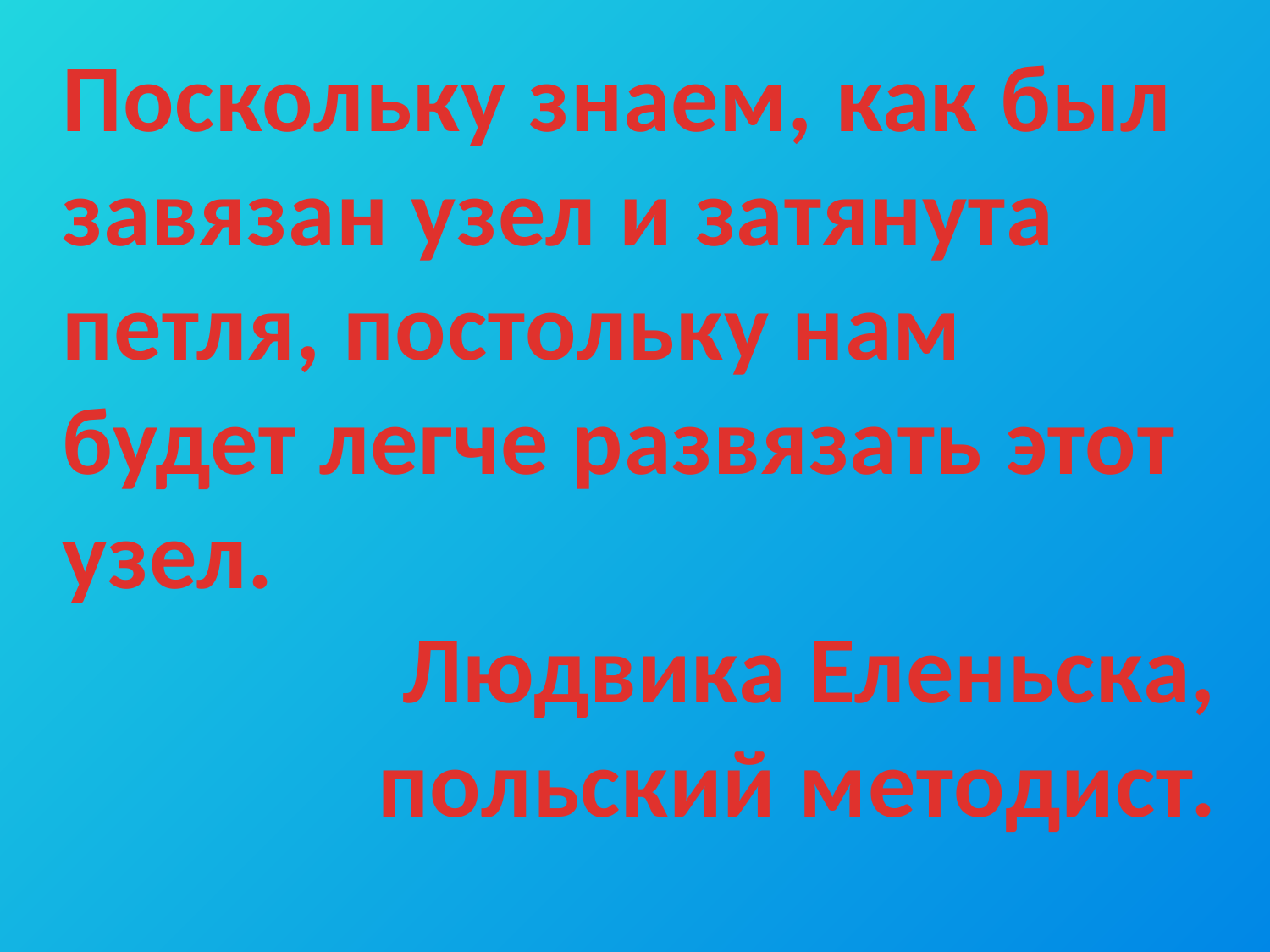

Поскольку знаем, как был завязан узел и затянута петля, постольку нам будет легче развязать этот узел.
Людвика Еленьска, польский методист.